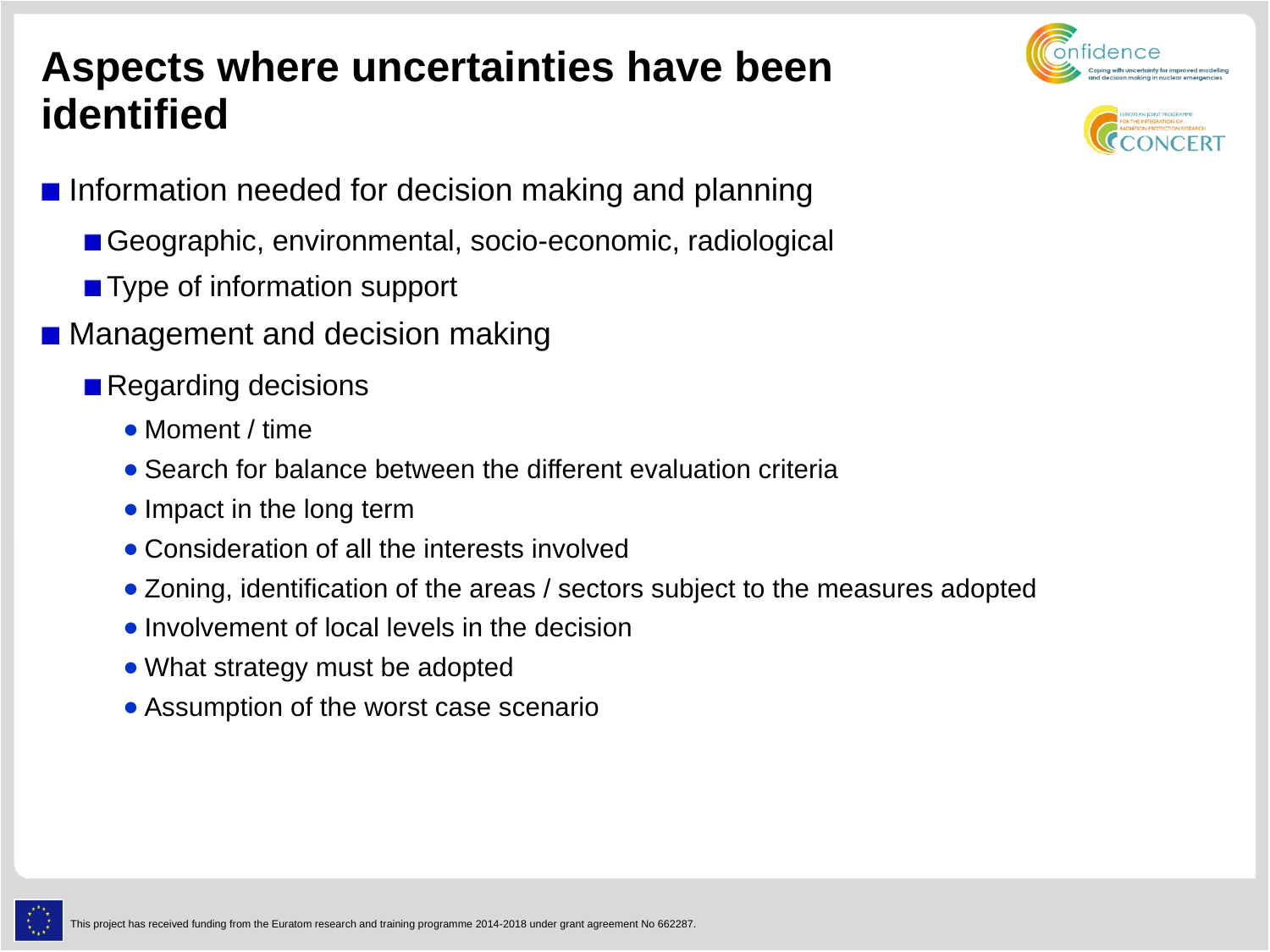

# Aspects where uncertainties have been identified
Information needed for decision making and planning
Geographic, environmental, socio-economic, radiological
Type of information support
Management and decision making
Regarding decisions
Moment / time
Search for balance between the different evaluation criteria
Impact in the long term
Consideration of all the interests involved
Zoning, identification of the areas / sectors subject to the measures adopted
Involvement of local levels in the decision
What strategy must be adopted
Assumption of the worst case scenario